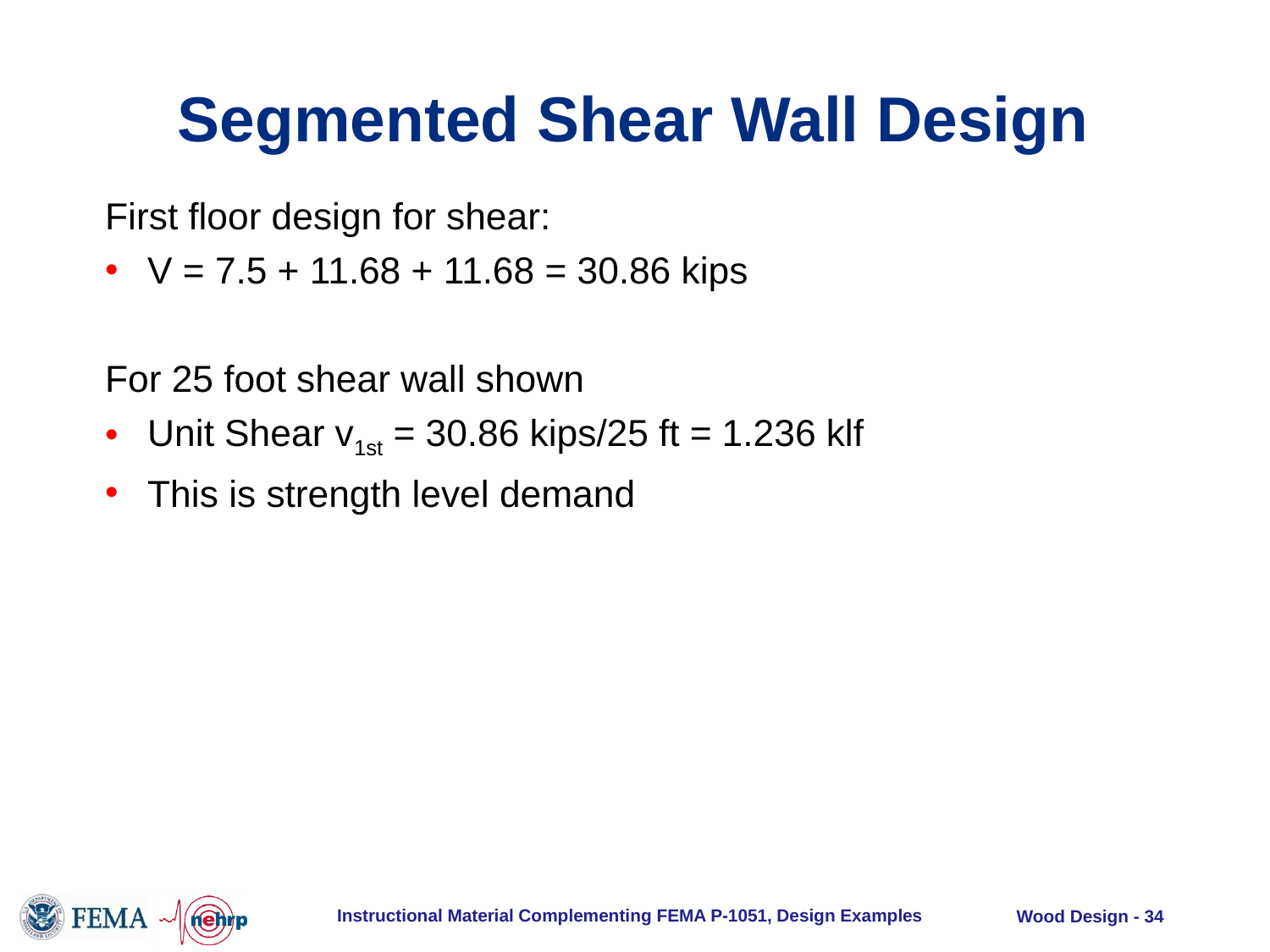

# Segmented Shear Wall Design
First floor design for shear:
V = 7.5 + 11.68 + 11.68 = 30.86 kips

For 25 foot shear wall shown
Unit Shear v1st = 30.86 kips/25 ft = 1.236 klf
This is strength level demand